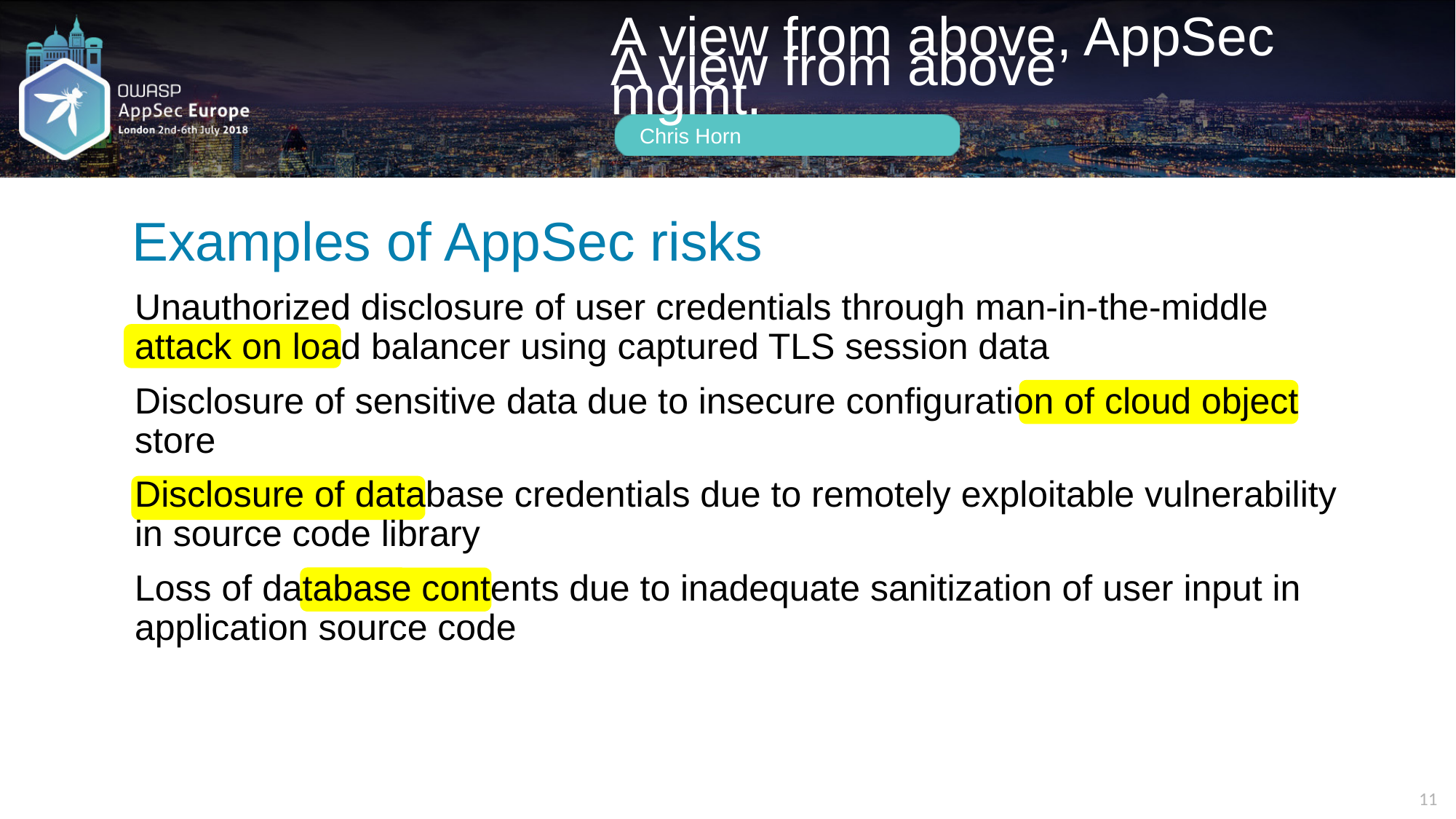

# Examples of AppSec risks
Unauthorized disclosure of user credentials through man-in-the-middle attack on load balancer using captured TLS session data
Disclosure of sensitive data due to insecure configuration of cloud object store
Disclosure of database credentials due to remotely exploitable vulnerability in source code library
Loss of database contents due to inadequate sanitization of user input in application source code

11